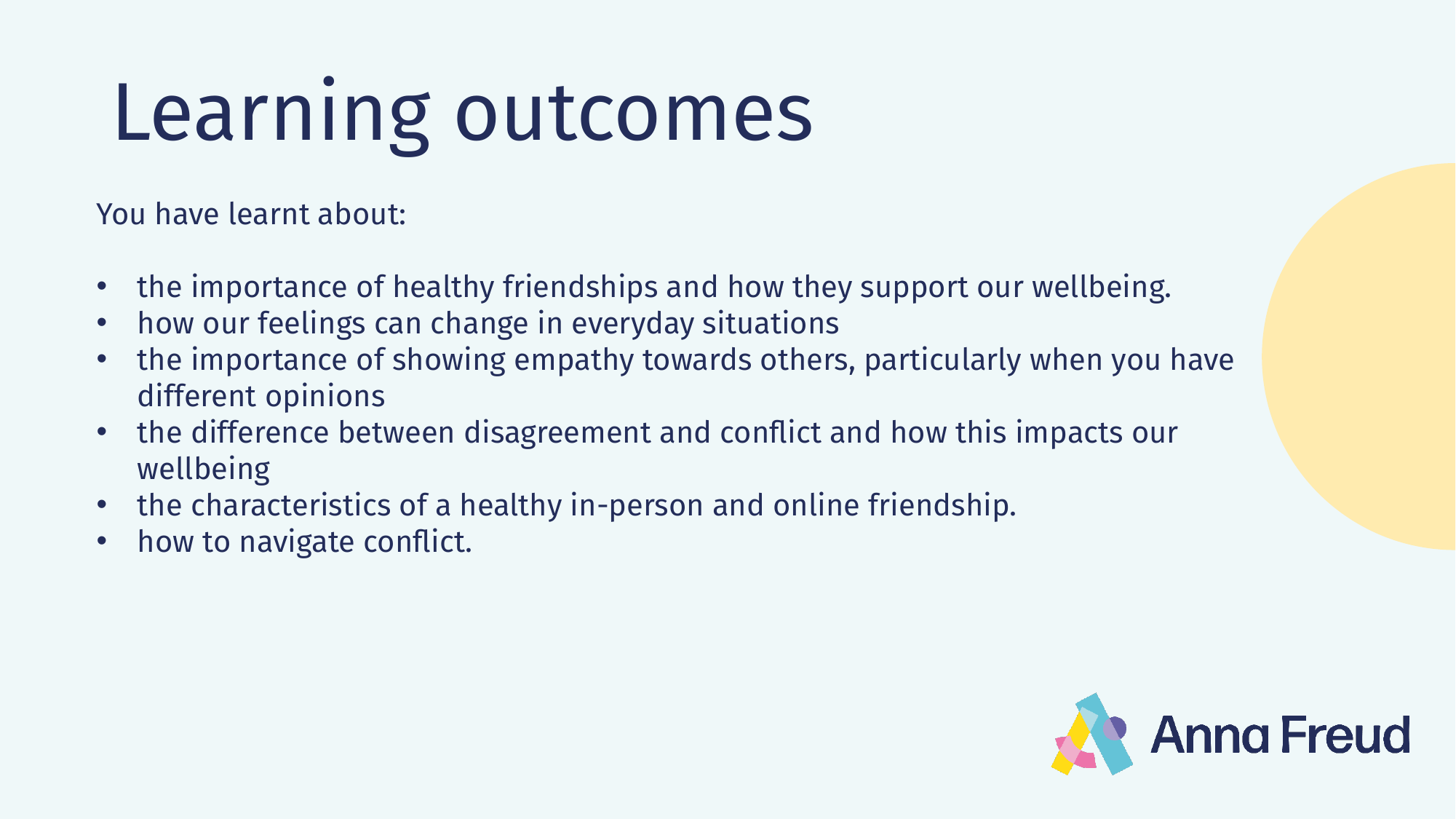

# Learning outcomes
You have learnt about:

the importance of healthy friendships and how they support our wellbeing.
how our feelings can change in everyday situations
the importance of showing empathy towards others, particularly when you have different opinions
the difference between disagreement and conflict and how this impacts our wellbeing
the characteristics of a healthy in-person and online friendship.
how to navigate conflict.